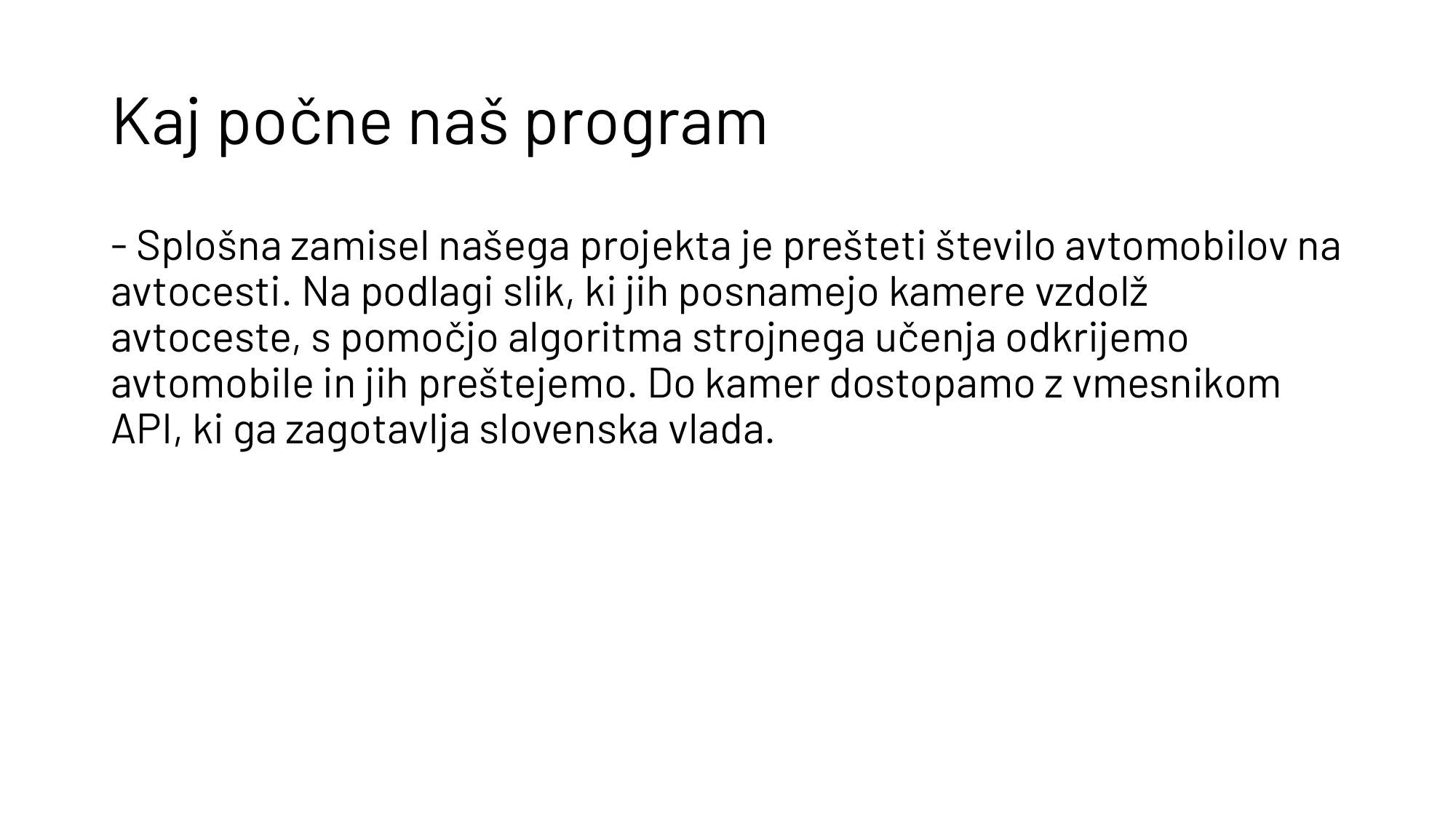

# Kaj počne naš program
- Splošna zamisel našega projekta je prešteti število avtomobilov na avtocesti. Na podlagi slik, ki jih posnamejo kamere vzdolž avtoceste, s pomočjo algoritma strojnega učenja odkrijemo avtomobile in jih preštejemo. Do kamer dostopamo z vmesnikom API, ki ga zagotavlja slovenska vlada.